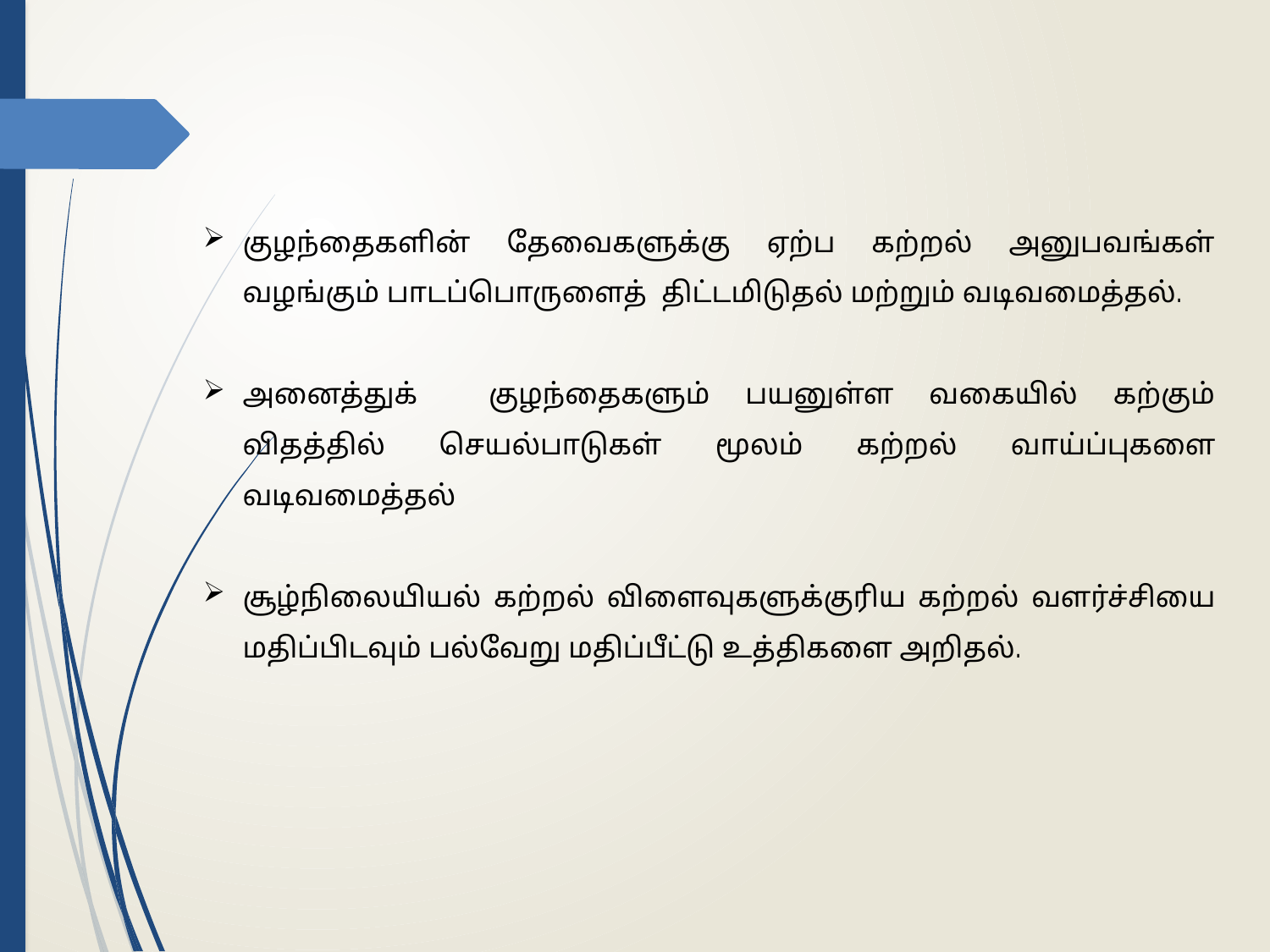

குழந்தைகளின் தேவைகளுக்கு ஏற்ப கற்றல் அனுபவங்கள் வழங்கும் பாடப்பொருளைத்  திட்டமிடுதல் மற்றும் வடிவமைத்தல்.

அனைத்துக்  குழந்தைகளும் பயனுள்ள வகையில் கற்கும் விதத்தில் செயல்பாடுகள் மூலம் கற்றல் வாய்ப்புகளை வடிவமைத்தல்

சூழ்நிலையியல் கற்றல் விளைவுகளுக்குரிய கற்றல் வளர்ச்சியை மதிப்பிடவும் பல்வேறு மதிப்பீட்டு உத்திகளை அறிதல்.